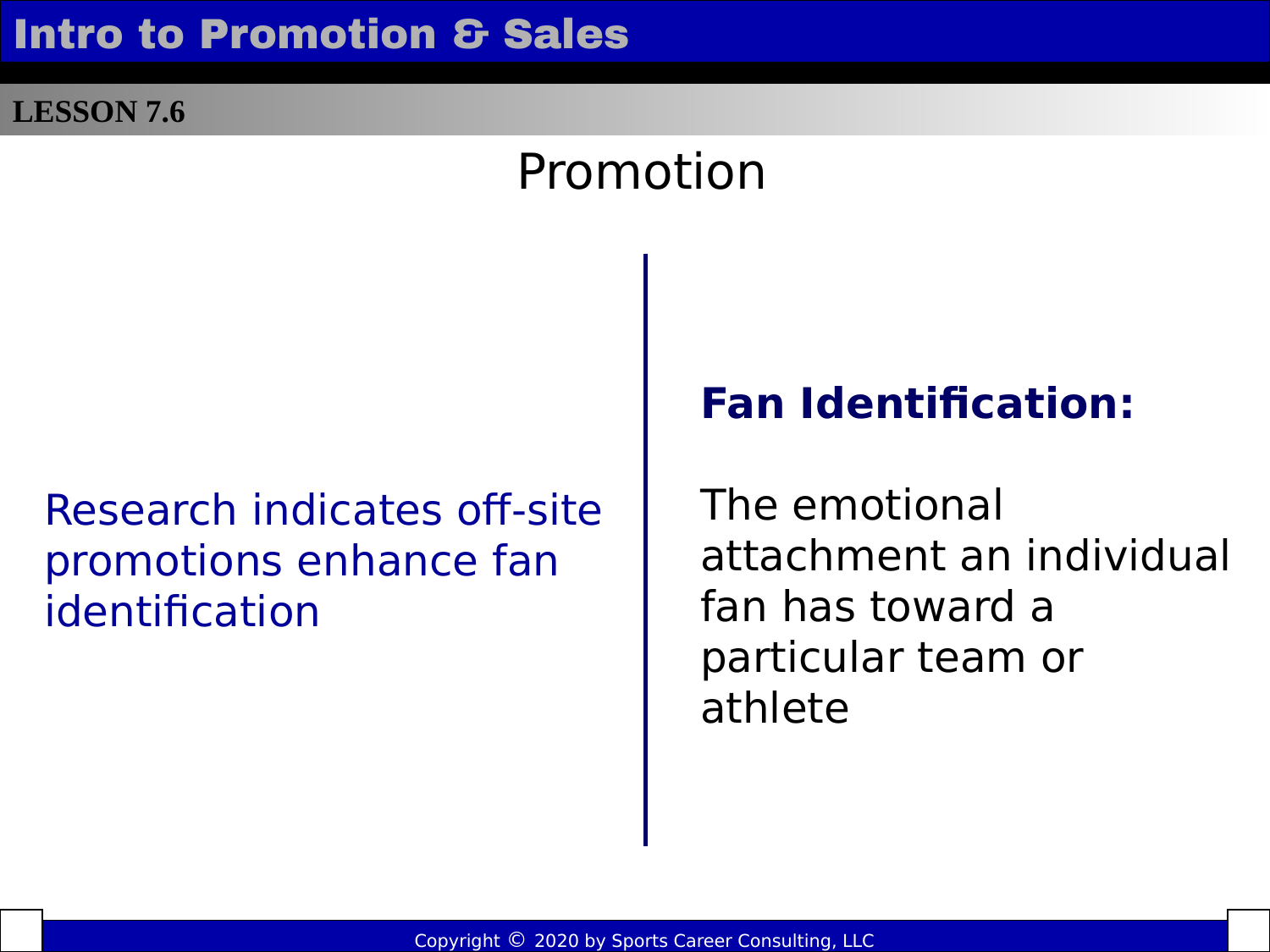

Intro to Promotion & Sales
LESSON 7.6
Promotion

Fan Identification:

The emotional attachment an individual fan has toward a particular team or athlete
Research indicates off-site promotions enhance fan identification
Copyright © 2020 by Sports Career Consulting, LLC